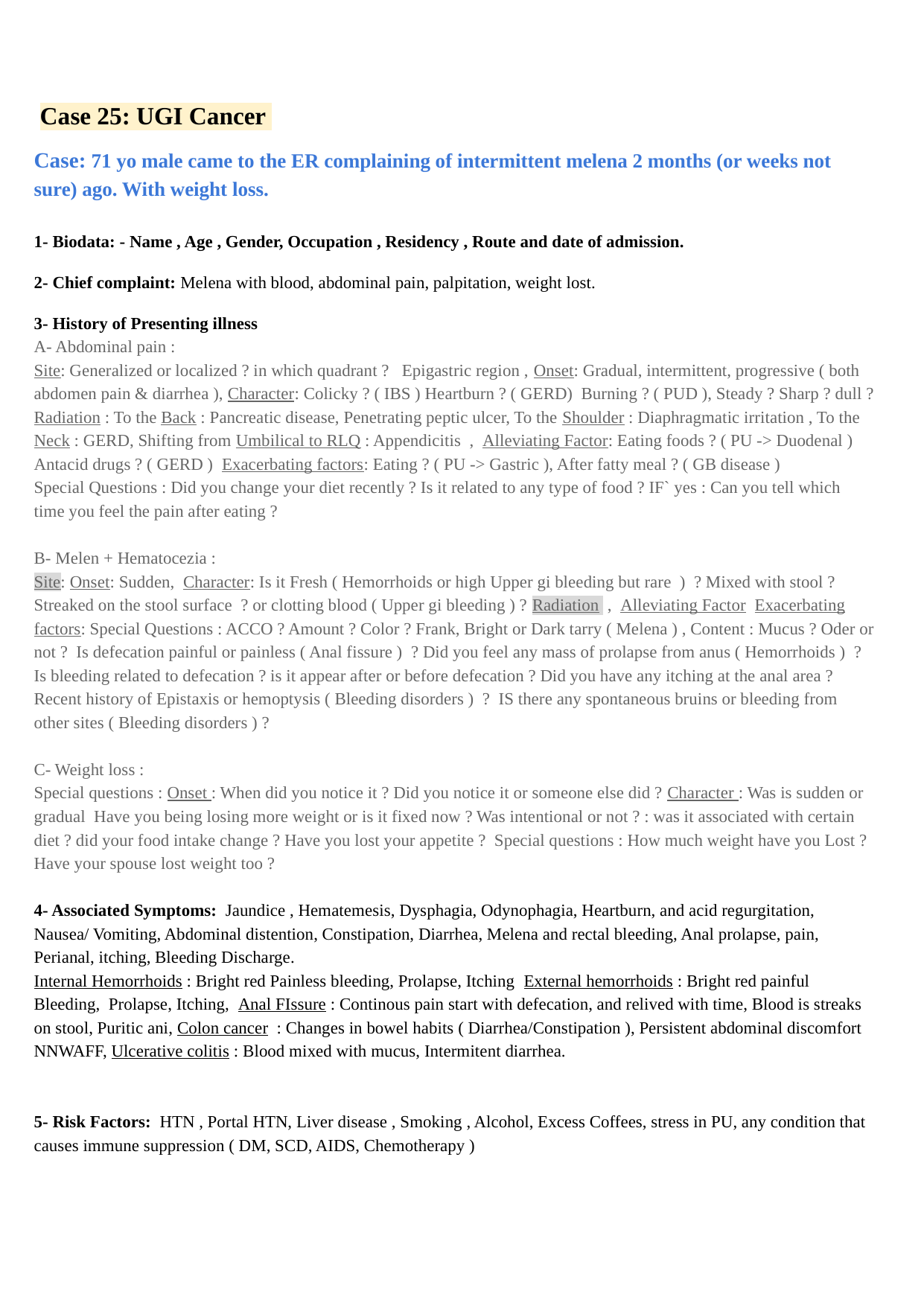

Case 25: UGI Cancer

Case: 71 yo male came to the ER complaining of intermittent melena 2 months (or weeks not sure) ago. With weight loss.

1- Biodata: - Name , Age , Gender, Occupation , Residency , Route and date of admission.

2- Chief complaint: Melena with blood, abdominal pain, palpitation, weight lost.

3- History of Presenting illness
A- Abdominal pain :
Site: Generalized or localized ? in which quadrant ?   Epigastric region , Onset: Gradual, intermittent, progressive ( both abdomen pain & diarrhea ), Character: Colicky ? ( IBS ) Heartburn ? ( GERD)  Burning ? ( PUD ), Steady ? Sharp ? dull ? Radiation : To the Back : Pancreatic disease, Penetrating peptic ulcer, To the Shoulder : Diaphragmatic irritation , To the Neck : GERD, Shifting from Umbilical to RLQ : Appendicitis  ,  Alleviating Factor: Eating foods ? ( PU -> Duodenal ) Antacid drugs ? ( GERD )  Exacerbating factors: Eating ? ( PU -> Gastric ), After fatty meal ? ( GB disease )
Special Questions : Did you change your diet recently ? Is it related to any type of food ? IF` yes : Can you tell which time you feel the pain after eating ?

B- Melen + Hematocezia :
Site: Onset: Sudden,  Character: Is it Fresh ( Hemorrhoids or high Upper gi bleeding but rare  )  ? Mixed with stool ? Streaked on the stool surface  ? or clotting blood ( Upper gi bleeding ) ? Radiation  ,  Alleviating Factor  Exacerbating factors: Special Questions : ACCO ? Amount ? Color ? Frank, Bright or Dark tarry ( Melena ) , Content : Mucus ? Oder or not ?  Is defecation painful or painless ( Anal fissure )  ? Did you feel any mass of prolapse from anus ( Hemorrhoids )  ? Is bleeding related to defecation ? is it appear after or before defecation ? Did you have any itching at the anal area ? Recent history of Epistaxis or hemoptysis ( Bleeding disorders )  ?  IS there any spontaneous bruins or bleeding from other sites ( Bleeding disorders ) ?

C- Weight loss :
Special questions : Onset : When did you notice it ? Did you notice it or someone else did ? Character : Was is sudden or gradual  Have you being losing more weight or is it fixed now ? Was intentional or not ? : was it associated with certain diet ? did your food intake change ? Have you lost your appetite ?  Special questions : How much weight have you Lost ? Have your spouse lost weight too ?

4- Associated Symptoms:  Jaundice , Hematemesis, Dysphagia, Odynophagia, Heartburn, and acid regurgitation, Nausea/ Vomiting, Abdominal distention, Constipation, Diarrhea, Melena and rectal bleeding, Anal prolapse, pain, Perianal, itching, Bleeding Discharge.
Internal Hemorrhoids : Bright red Painless bleeding, Prolapse, Itching  External hemorrhoids : Bright red painful Bleeding,  Prolapse, Itching,  Anal FIssure : Continous pain start with defecation, and relived with time, Blood is streaks on stool, Puritic ani, Colon cancer  : Changes in bowel habits ( Diarrhea/Constipation ), Persistent abdominal discomfort NNWAFF, Ulcerative colitis : Blood mixed with mucus, Intermitent diarrhea.

5- Risk Factors:  HTN , Portal HTN, Liver disease , Smoking , Alcohol, Excess Coffees, stress in PU, any condition that causes immune suppression ( DM, SCD, AIDS, Chemotherapy )